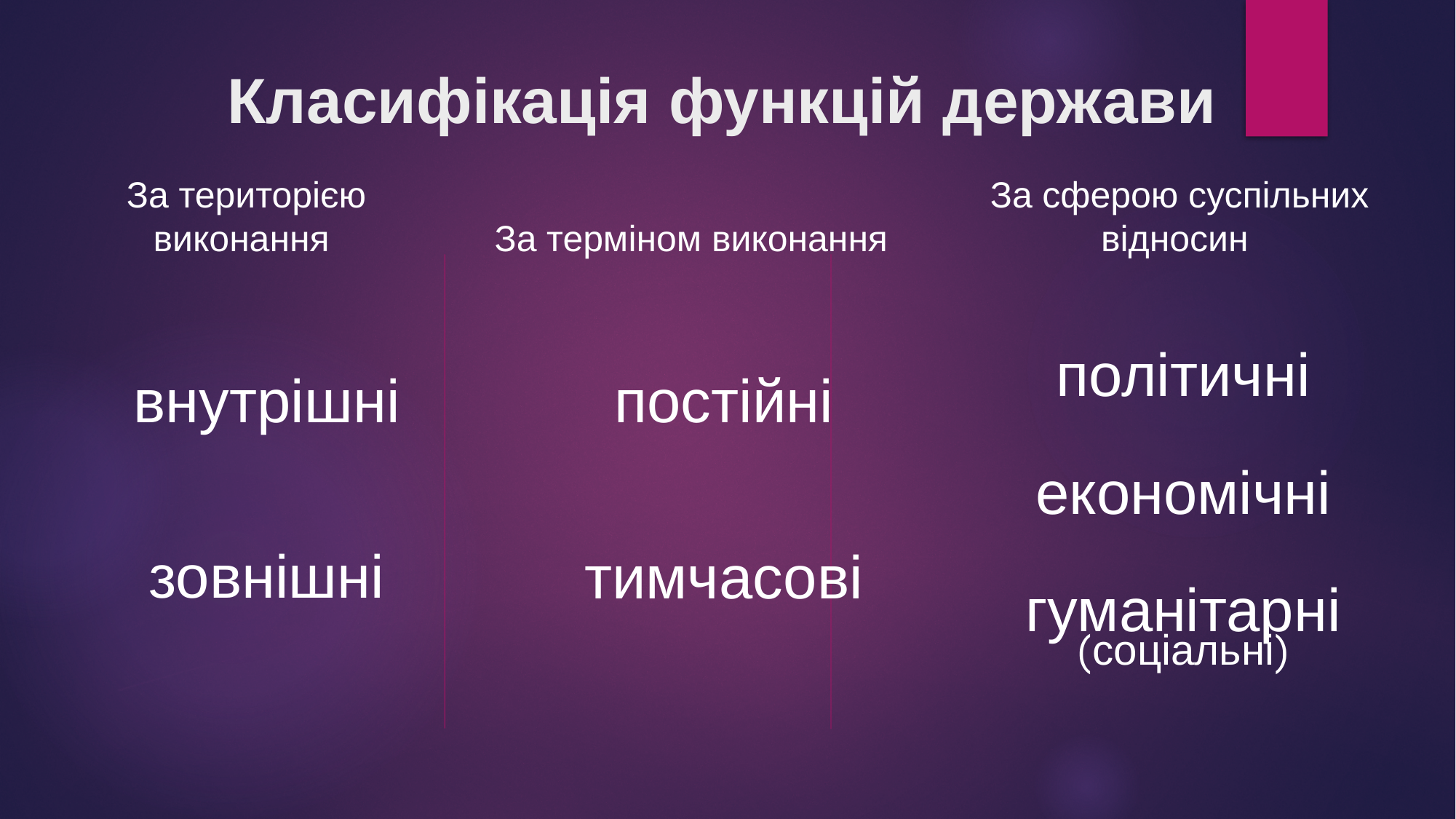

# Класифікація функцій держави
За територією виконання
За терміном виконання
За сферою суспільних відносин

внутрішні

зовнішні

постійні

тимчасові

політичні

економічні

гуманітарні (соціальні)